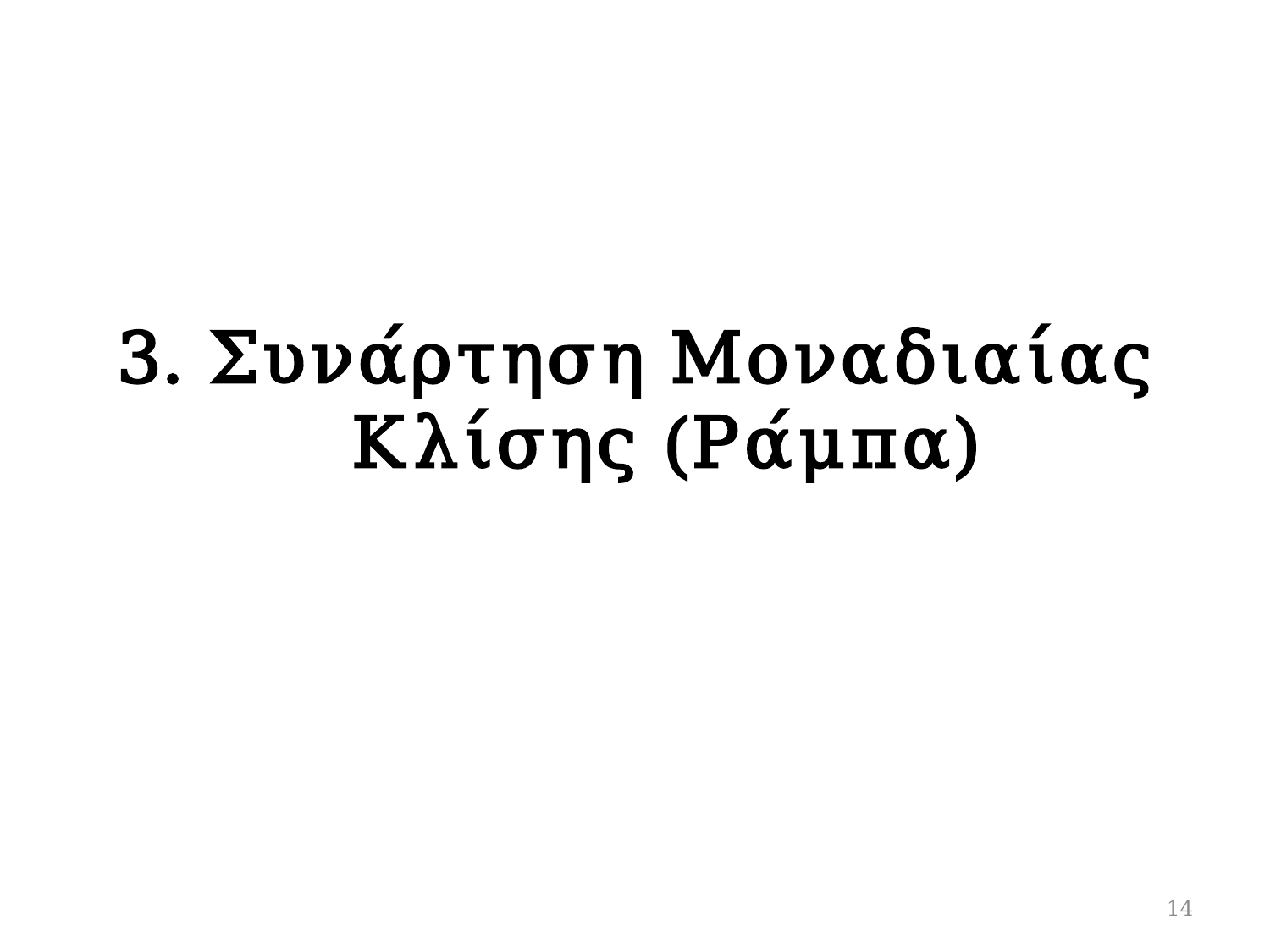

# 3. Συνάρτηση Μοναδιαίας Κλίσης (Ράμπα)
14